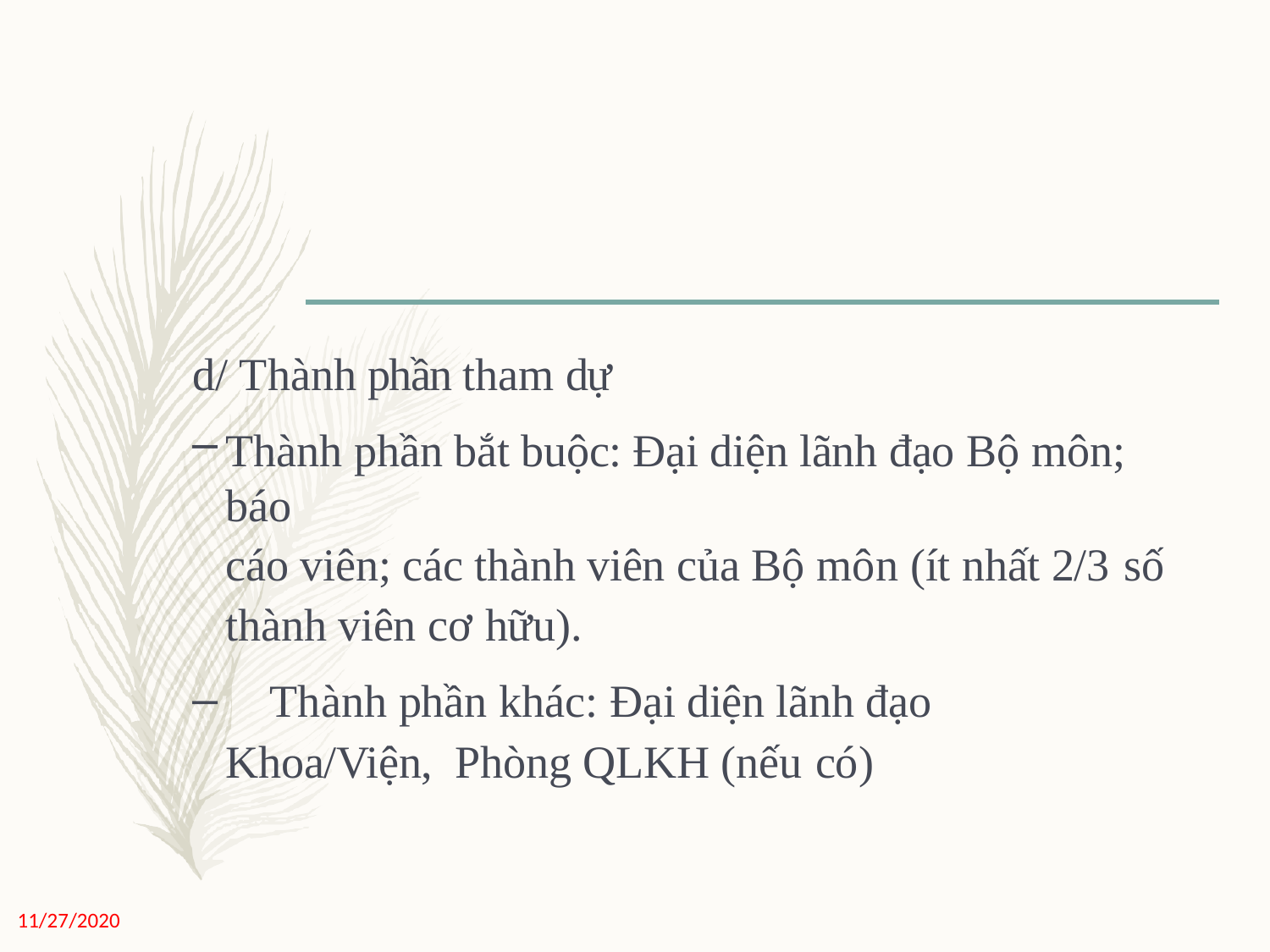

d/ Thành phần tham dự
Thành phần bắt buộc: Đại diện lãnh đạo Bộ môn; báo
cáo viên; các thành viên của Bộ môn (ít nhất 2/3 số
thành viên cơ hữu).
	Thành phần khác: Đại diện lãnh đạo Khoa/Viện,  Phòng QLKH (nếu có)
11/27/2020